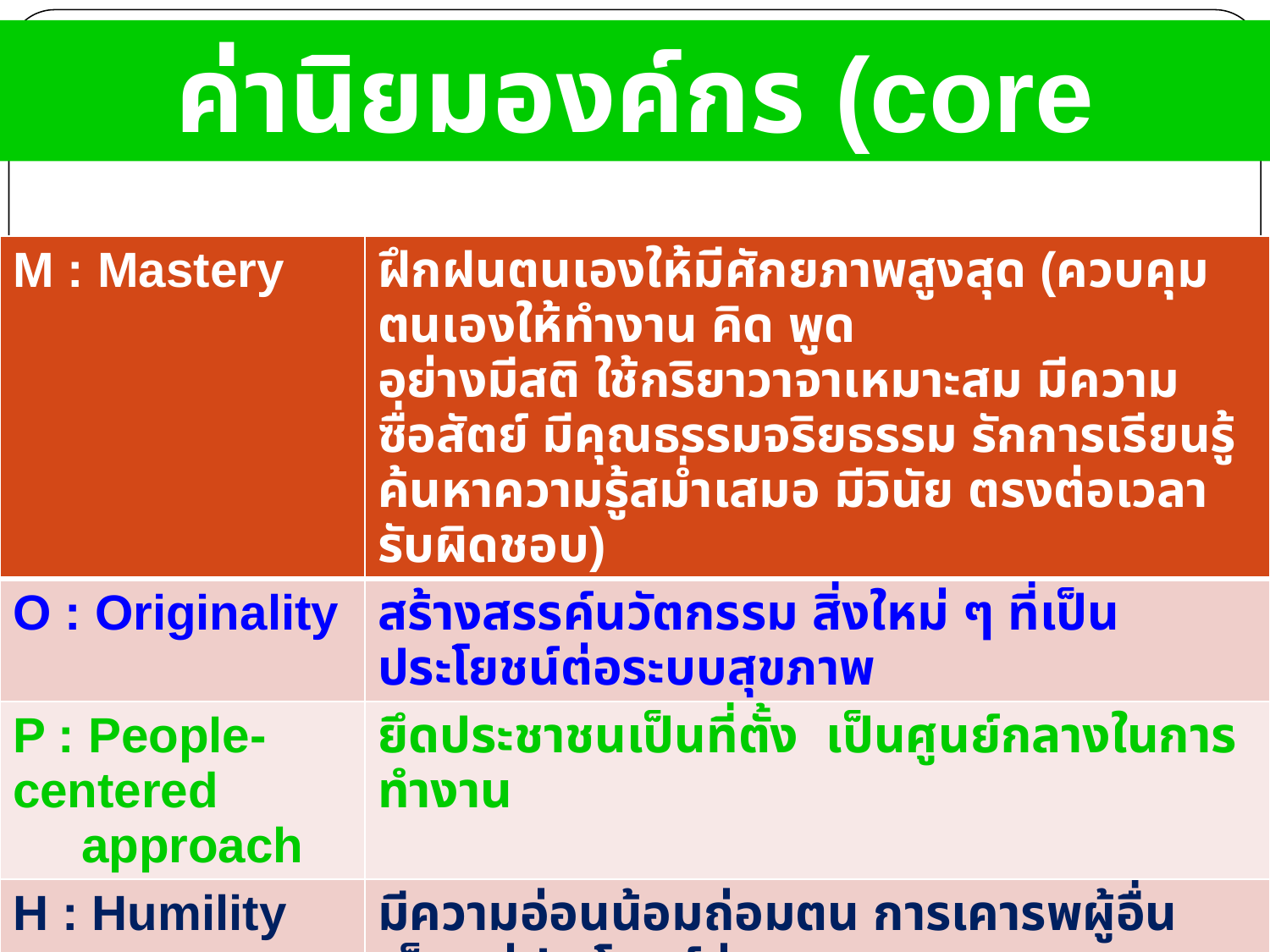

ค่านิยมองค์กร (core value) : MOPH
| M : Mastery | ฝึกฝนตนเองให้มีศักยภาพสูงสุด (ควบคุมตนเองให้ทำงาน คิด พูด อย่างมีสติ ใช้กริยาวาจาเหมาะสม มีความซื่อสัตย์ มีคุณธรรมจริยธรรม รักการเรียนรู้ ค้นหาความรู้สม่ำเสมอ มีวินัย ตรงต่อเวลา รับผิดชอบ) |
| --- | --- |
| O : Originality | สร้างสรรค์นวัตกรรม สิ่งใหม่ ๆ ที่เป็นประโยชน์ต่อระบบสุขภาพ |
| P : People-centered approach | ยึดประชาชนเป็นที่ตั้ง เป็นศูนย์กลางในการทำงาน |
| H : Humility | มีความอ่อนน้อมถ่อมตน การเคารพผู้อื่น เห็นแก่ประโยชน์ส่วนรวม รู้แพ้รู้ชนะ เปิดรับฟังความเห็นต่าง จัดการความขัดแย้งด้วยวิธีสร้างสรรค์ ช่วยผู้อื่นแก้ปัญหาในยามคับขัน |